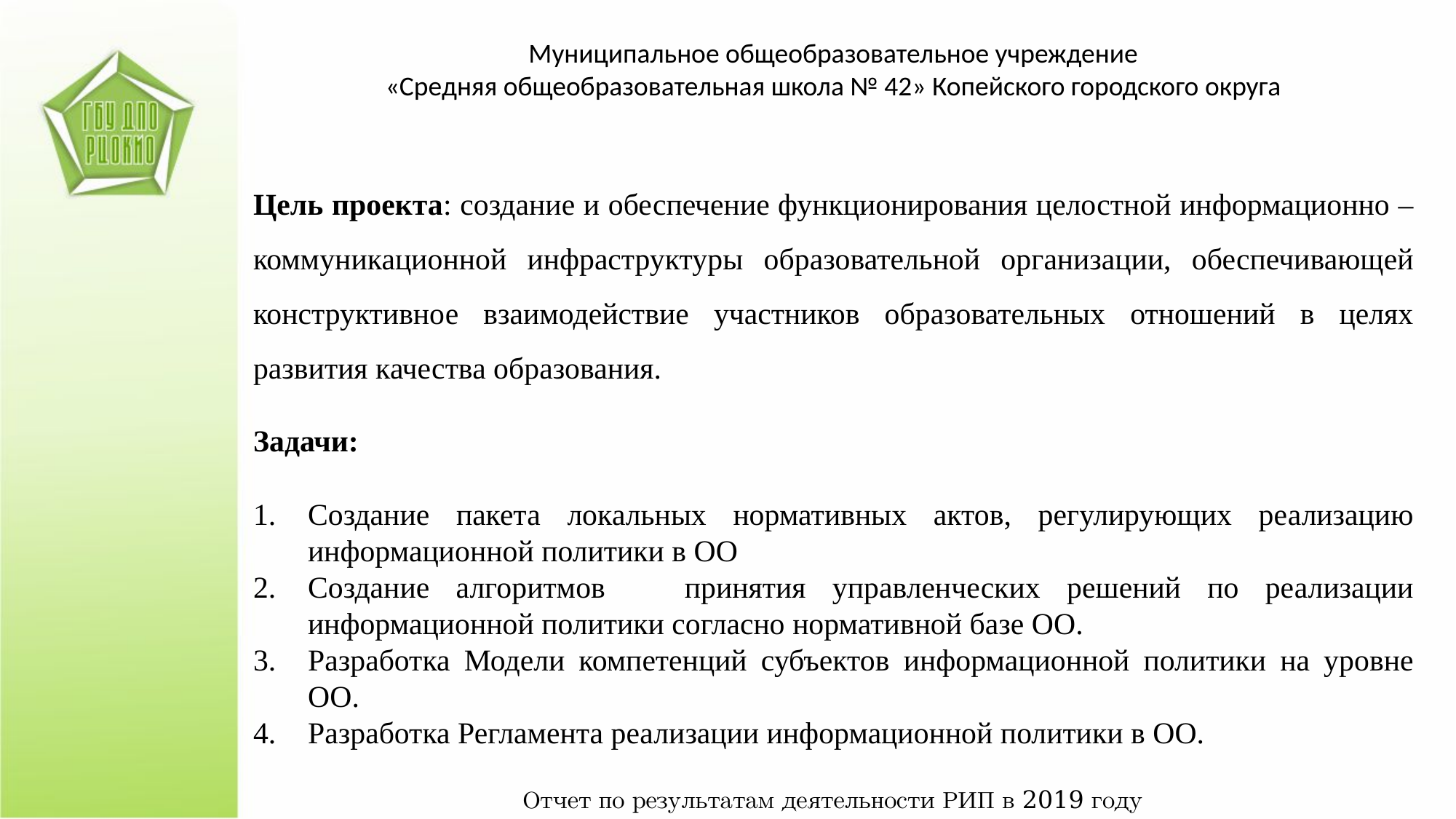

Муниципальное общеобразовательное учреждение
«Средняя общеобразовательная школа № 42» Копейского городского округа
Цель проекта: создание и обеспечение функционирования целостной информационно – коммуникационной инфраструктуры образовательной организации, обеспечивающей конструктивное взаимодействие участников образовательных отношений в целях развития качества образования.

Задачи:

Создание пакета локальных нормативных актов, регулирующих реализацию информационной политики в ОО
Создание алгоритмов   принятия управленческих решений по реализации информационной политики согласно нормативной базе ОО.
Разработка Модели компетенций субъектов информационной политики на уровне ОО.
Разработка Регламента реализации информационной политики в ОО.

Отчет по результатам деятельности РИП в 2019 году